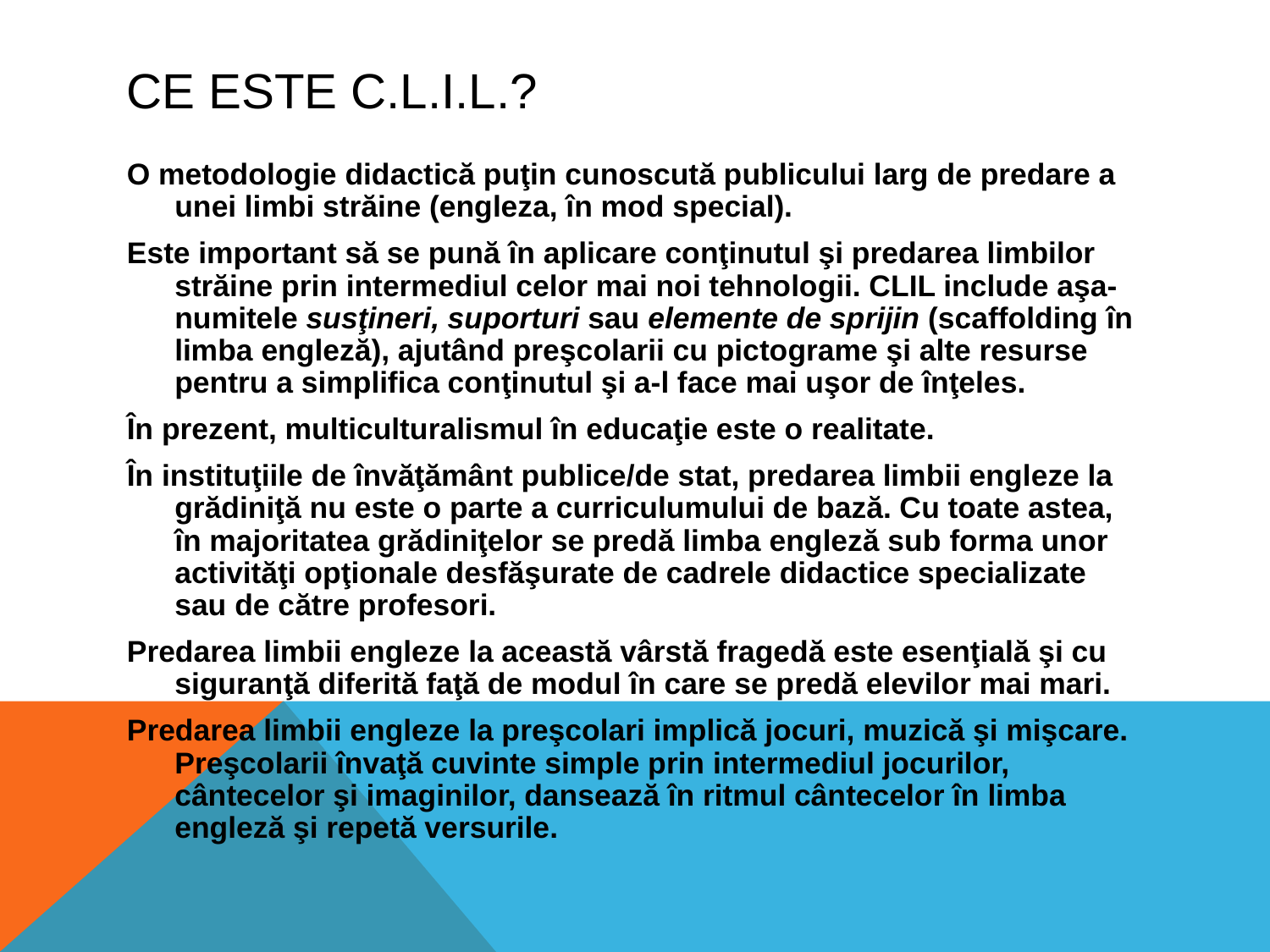

# CE ESTE C.L.I.L.?
O metodologie didactică puţin cunoscută publicului larg de predare a unei limbi străine (engleza, în mod special).
Este important să se pună în aplicare conţinutul şi predarea limbilor străine prin intermediul celor mai noi tehnologii. CLIL include aşa-numitele susţineri, suporturi sau elemente de sprijin (scaffolding în limba engleză), ajutând preşcolarii cu pictograme şi alte resurse pentru a simplifica conţinutul şi a-l face mai uşor de înţeles.
În prezent, multiculturalismul în educaţie este o realitate.
În instituţiile de învăţământ publice/de stat, predarea limbii engleze la grădiniţă nu este o parte a curriculumului de bază. Cu toate astea, în majoritatea grădiniţelor se predă limba engleză sub forma unor activităţi opţionale desfăşurate de cadrele didactice specializate sau de către profesori.
Predarea limbii engleze la această vârstă fragedă este esenţială şi cu siguranţă diferită faţă de modul în care se predă elevilor mai mari.
Predarea limbii engleze la preşcolari implică jocuri, muzică şi mişcare. Preşcolarii învaţă cuvinte simple prin intermediul jocurilor, cântecelor şi imaginilor, dansează în ritmul cântecelor în limba engleză şi repetă versurile.